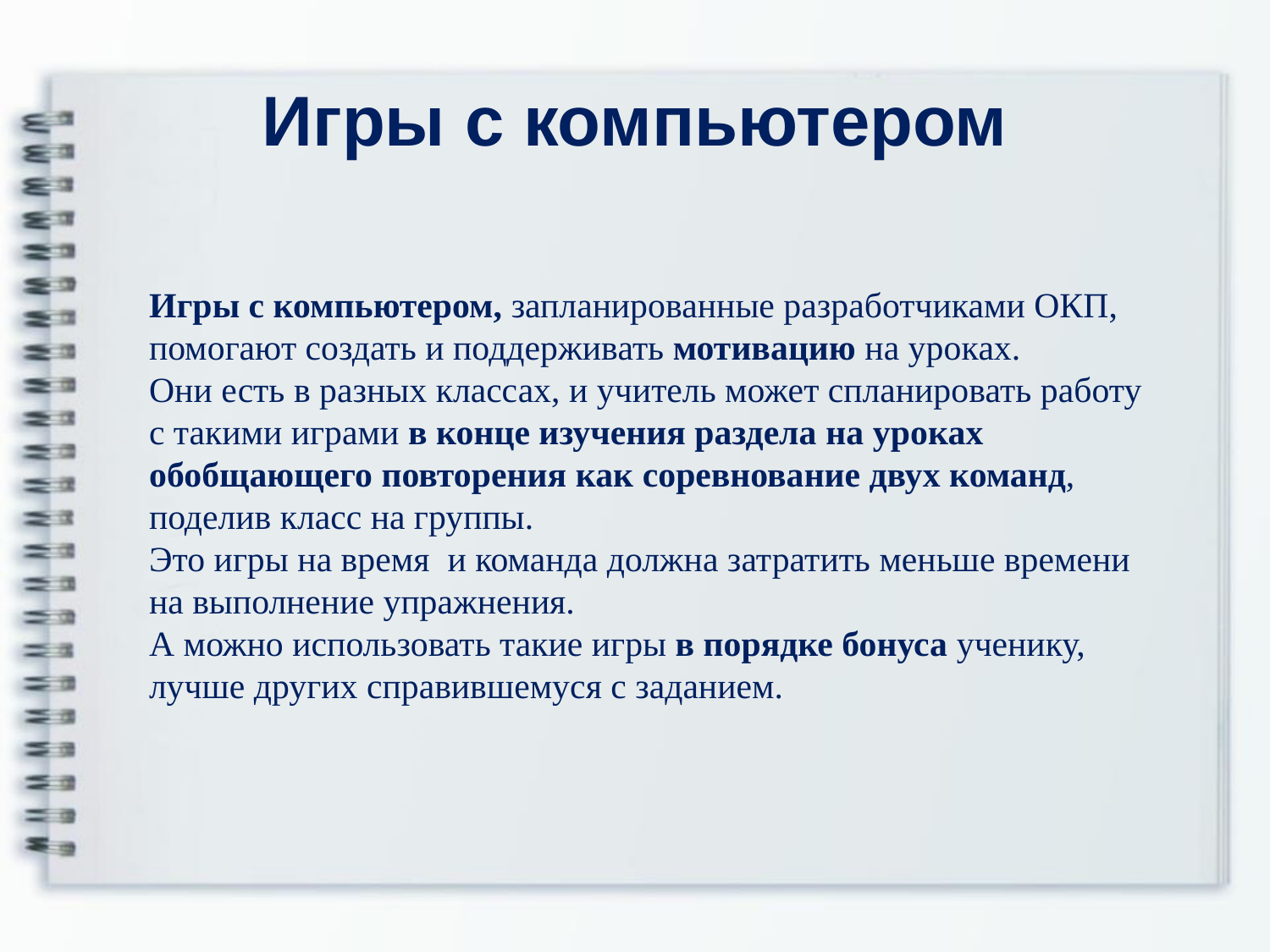

# Игры с компьютером
Игры с компьютером, запланированные разработчиками ОКП, помогают создать и поддерживать мотивацию на уроках.
Они есть в разных классах, и учитель может спланировать работу с такими играми в конце изучения раздела на уроках обобщающего повторения как соревнование двух команд, поделив класс на группы.
Это игры на время  и команда должна затратить меньше времени на выполнение упражнения.
А можно использовать такие игры в порядке бонуса ученику, лучше других справившемуся с заданием.